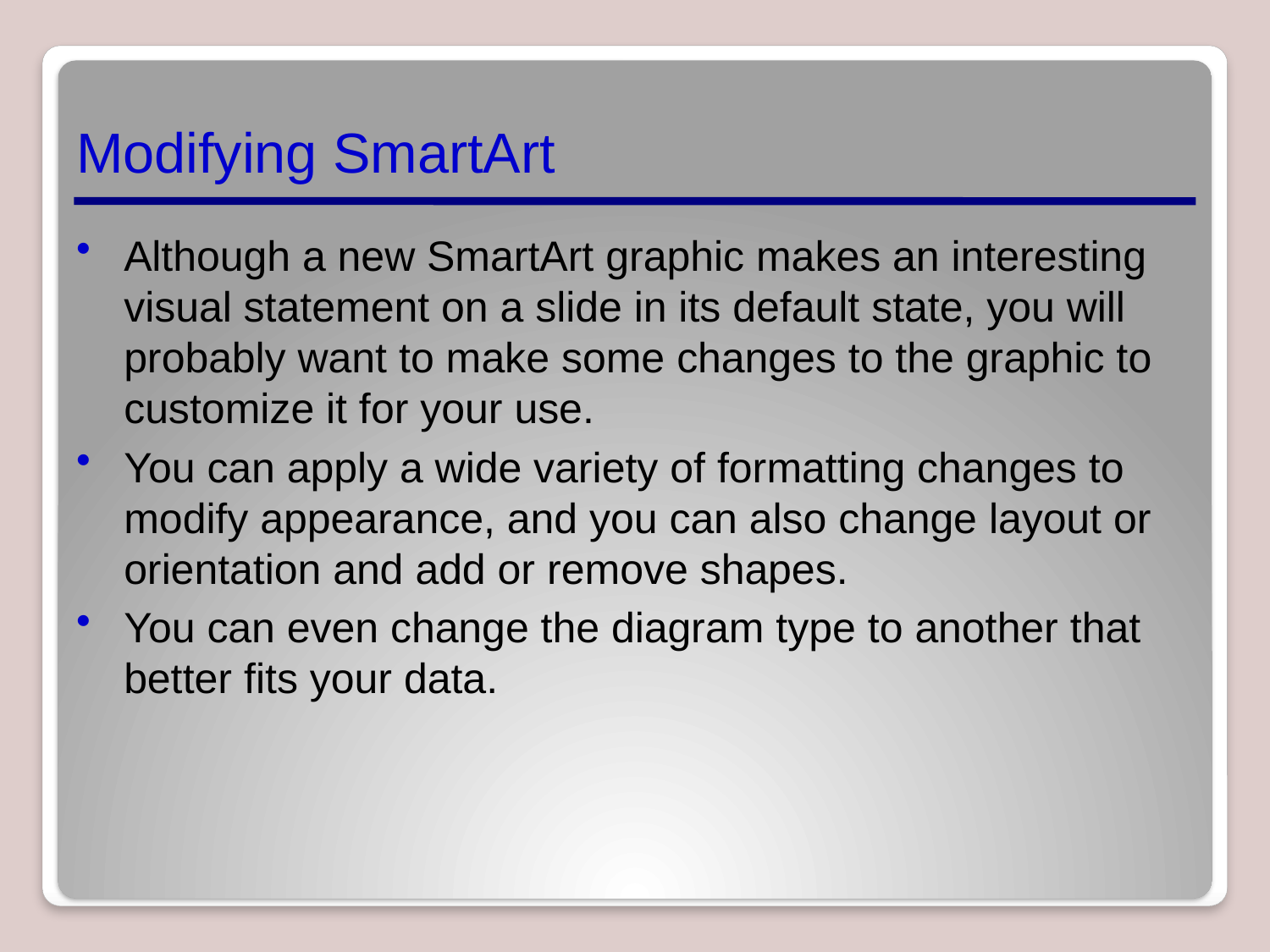

# Modifying SmartArt
Although a new SmartArt graphic makes an interesting visual statement on a slide in its default state, you will probably want to make some changes to the graphic to customize it for your use.
You can apply a wide variety of formatting changes to modify appearance, and you can also change layout or orientation and add or remove shapes.
You can even change the diagram type to another that better fits your data.